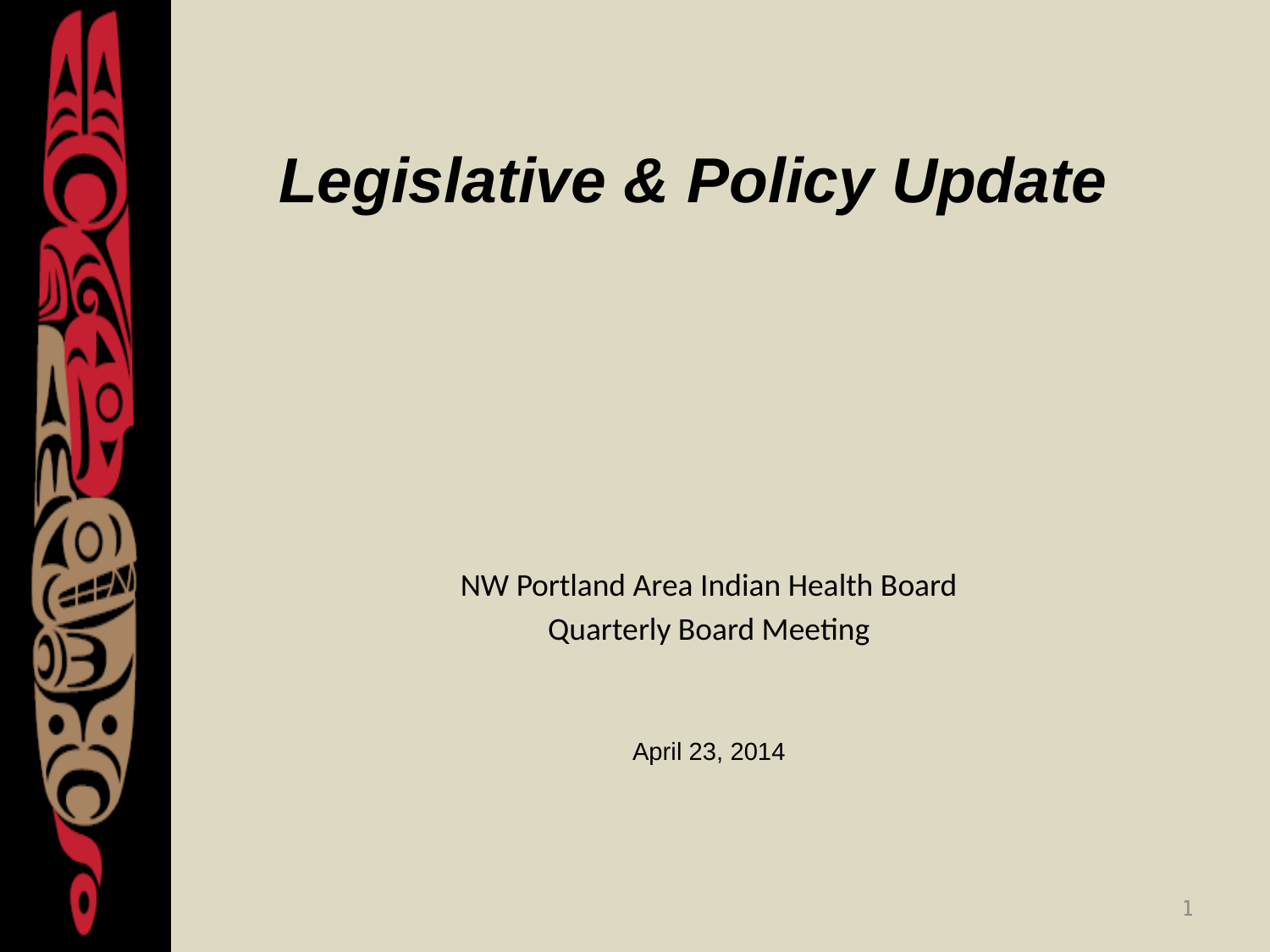

# Legislative & Policy Update
NW Portland Area Indian Health Board
Quarterly Board Meeting

April 23, 2014

1